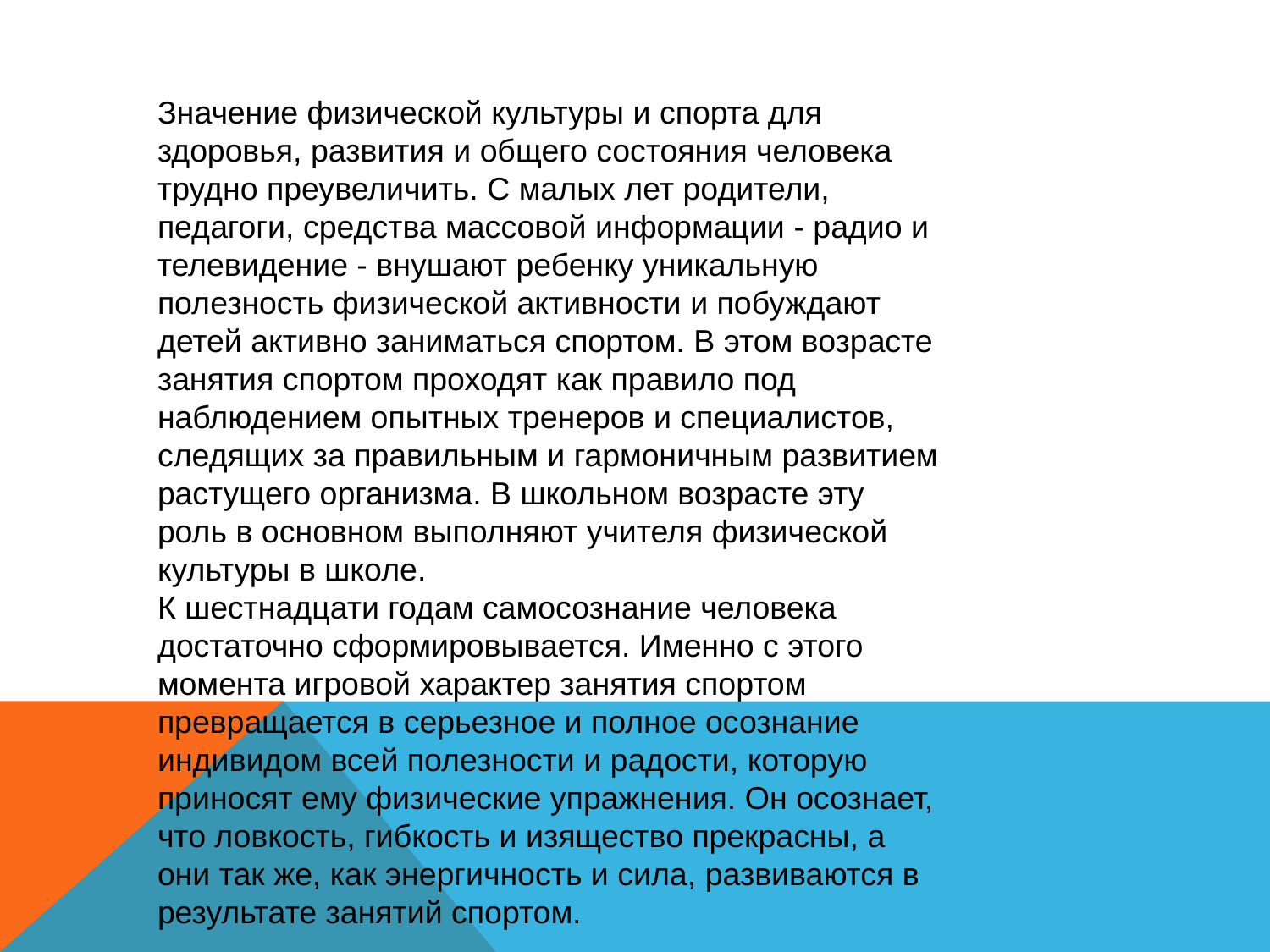

Значение физической культуры и спорта для здоровья, развития и общего состояния человека трудно преувеличить. С малых лет родители, педагоги, средства массовой информации - радио и телевидение - внушают ребенку уникальную полезность физической активности и побуждают детей активно заниматься спортом. В этом возрасте занятия спортом проходят как правило под наблюдением опытных тренеров и специалистов, следящих за правильным и гармоничным развитием растущего организма. В школьном возрасте эту роль в основном выполняют учителя физической культуры в школе.
К шестнадцати годам самосознание человека достаточно сформировывается. Именно с этого момента игровой характер занятия спортом превращается в серьезное и полное осознание индивидом всей полезности и радости, которую приносят ему физические упражнения. Он осознает, что ловкость, гибкость и изящество прекрасны, а они так же, как энергичность и сила, развиваются в результате занятий спортом.